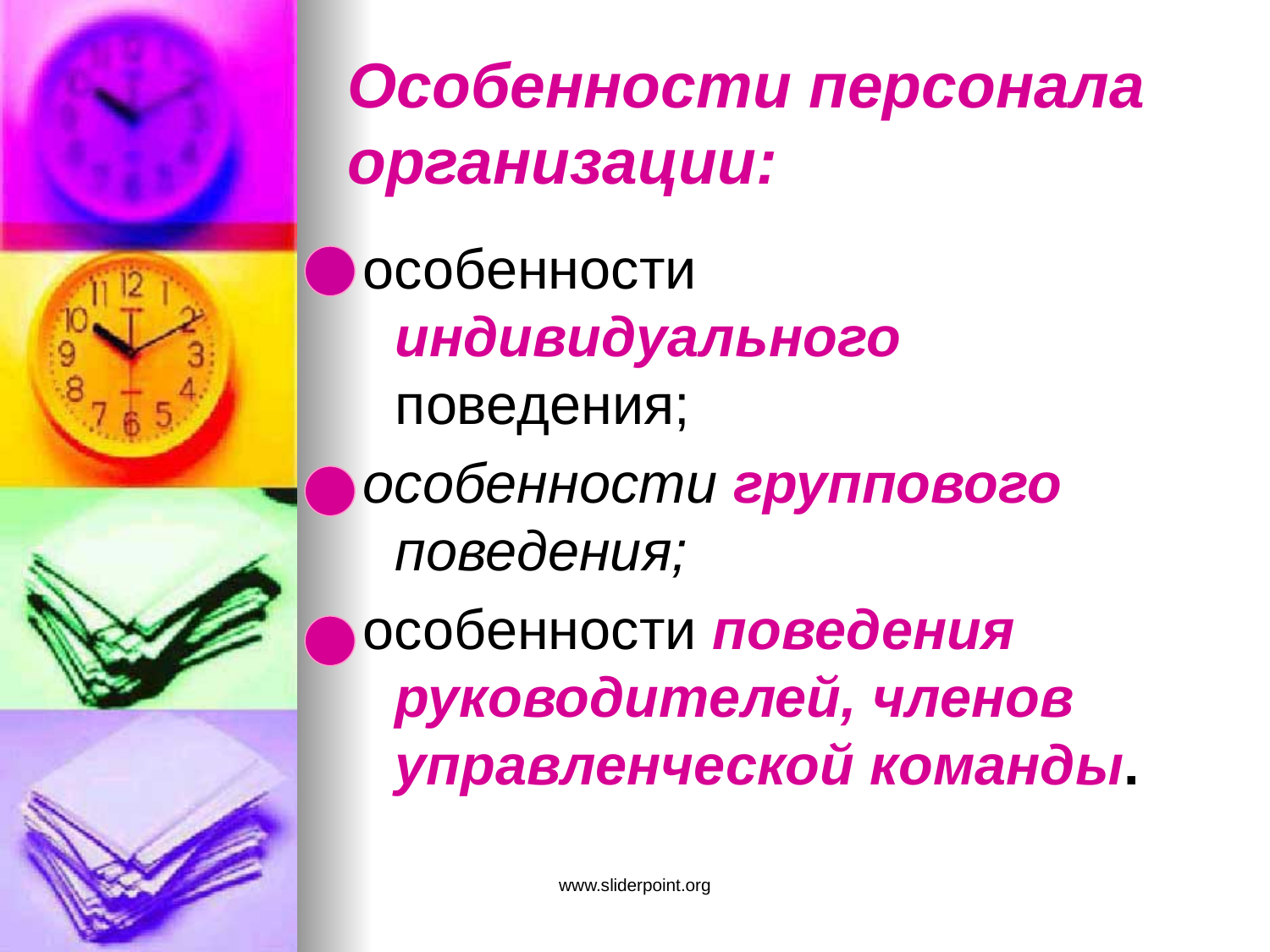

# Особенности персонала организации:
 особенности индивидуального поведения;
 особенности группового поведения;
 особенности поведения руководителей, членов управленческой команды.

www.sliderpoint.org